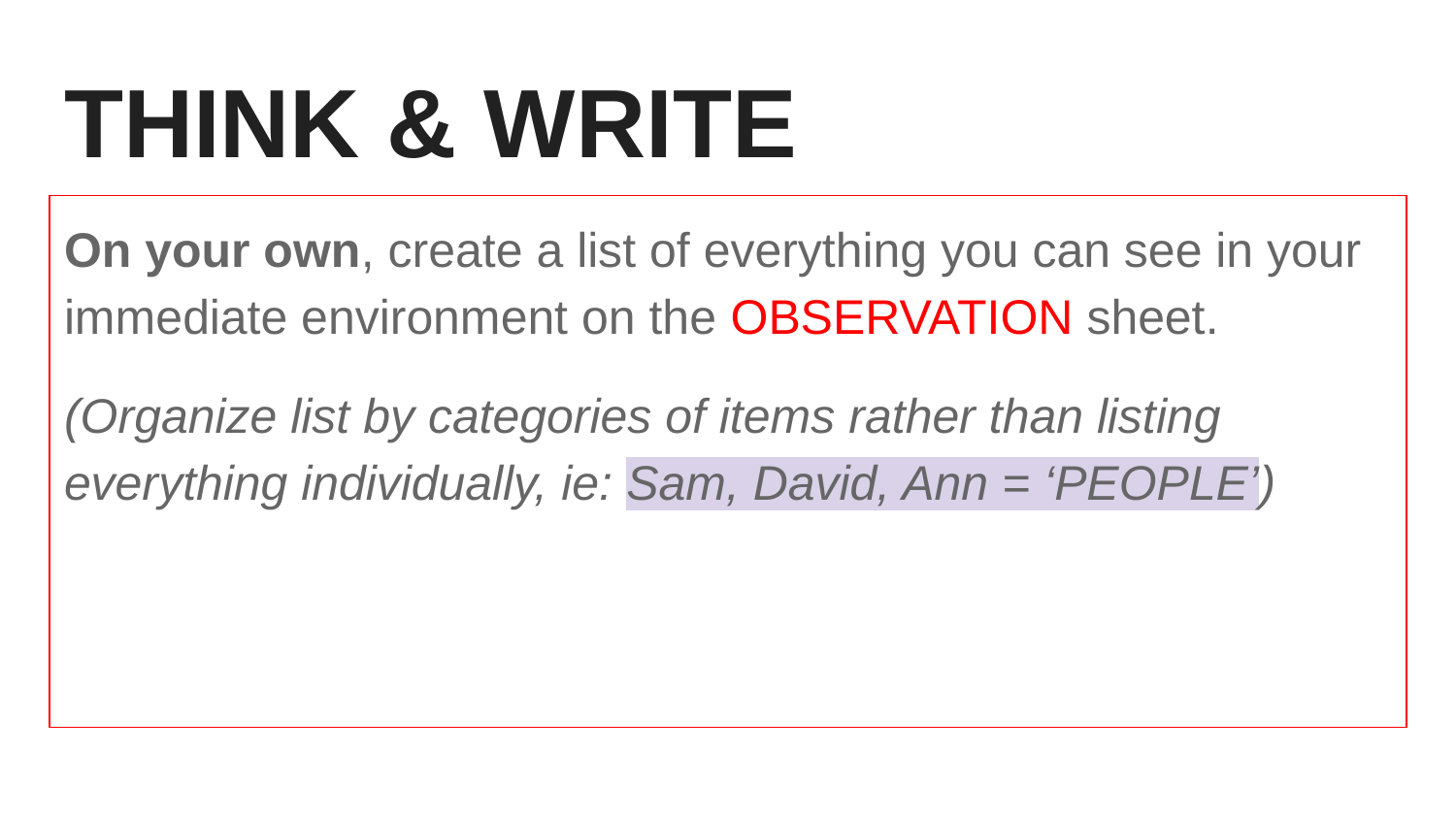

# THINK & WRITE
On your own, create a list of everything you can see in your immediate environment on the OBSERVATION sheet.
(Organize list by categories of items rather than listing everything individually, ie: Sam, David, Ann = ‘PEOPLE’)